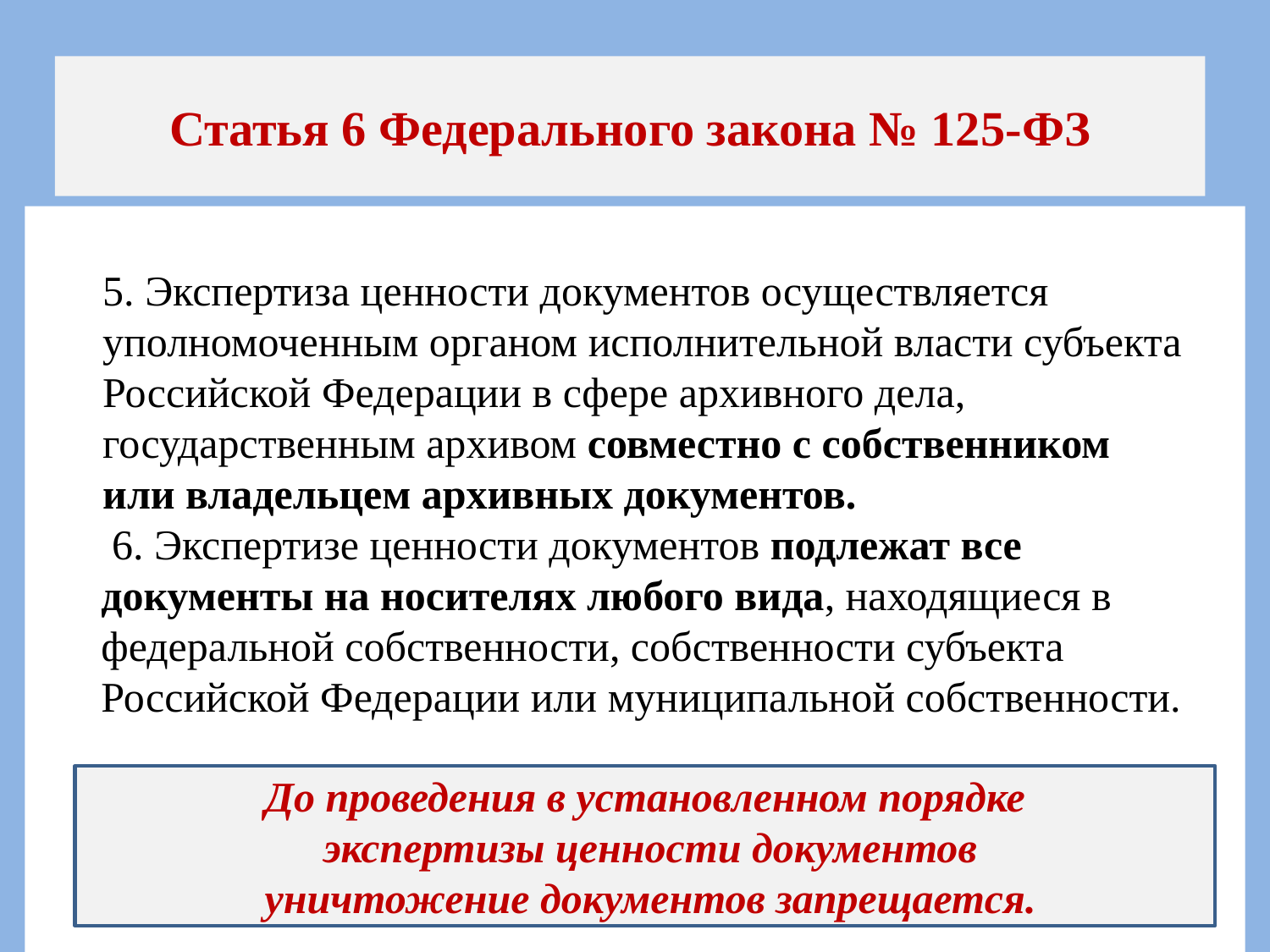

# Статья 6 Федерального закона № 125-ФЗ

5. Экспертиза ценности документов осуществляется уполномоченным органом исполнительной власти субъекта Российской Федерации в сфере архивного дела, государственным архивом совместно с собственником
или владельцем архивных документов.
       6. Экспертизе ценности документов подлежат все документы на носителях любого вида, находящиеся в федеральной собственности, собственности субъекта Российской Федерации или муниципальной собственности.

До проведения в установленном порядке
 экспертизы ценности документов
 уничтожение документов запрещается.